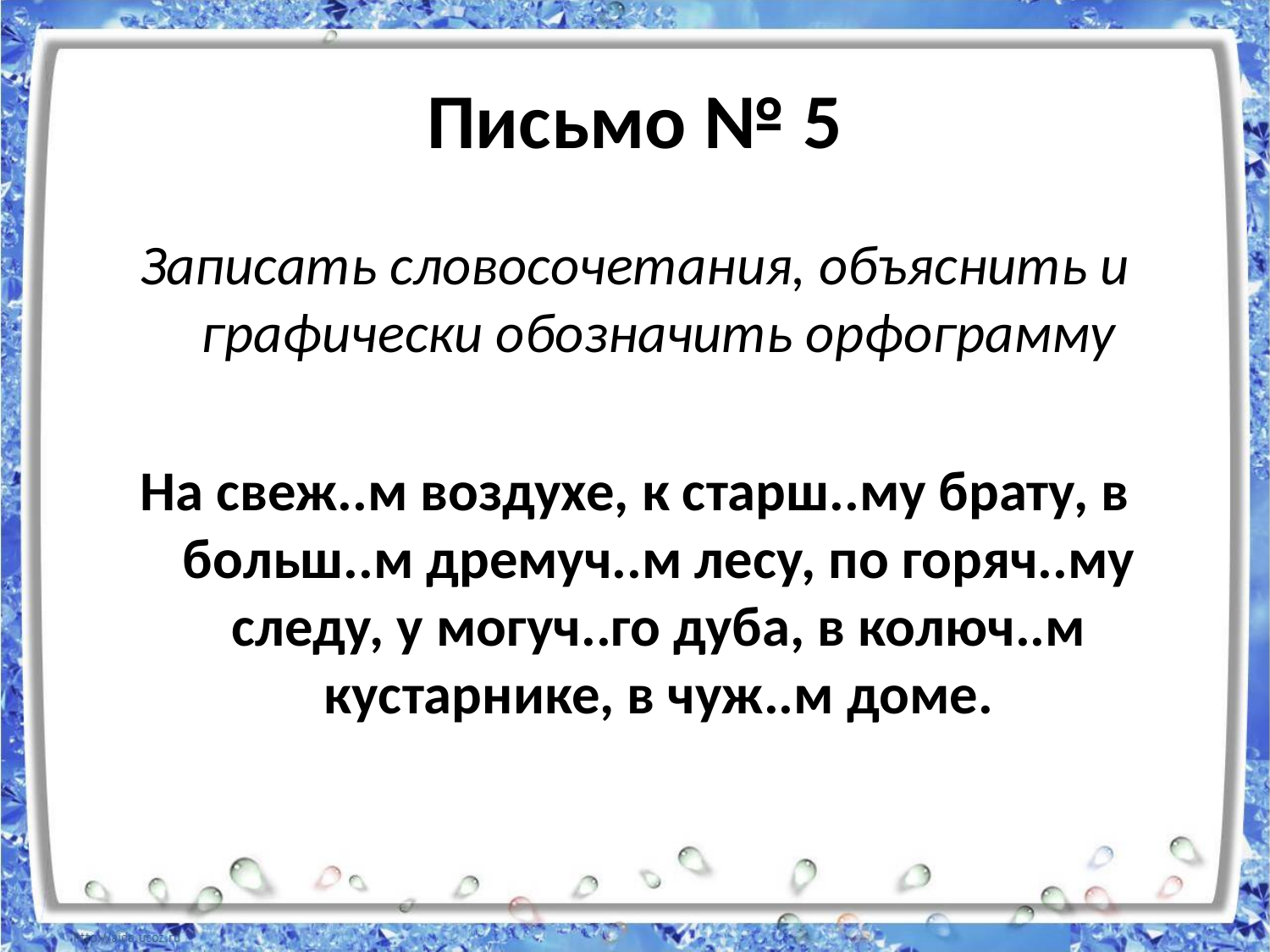

# Письмо № 5
Записать словосочетания, объяснить и графически обозначить орфограмму

На свеж..м воздухе, к старш..му брату, в больш..м дремуч..м лесу, по горяч..му следу, у могуч..го дуба, в колюч..м кустарнике, в чуж..м доме.